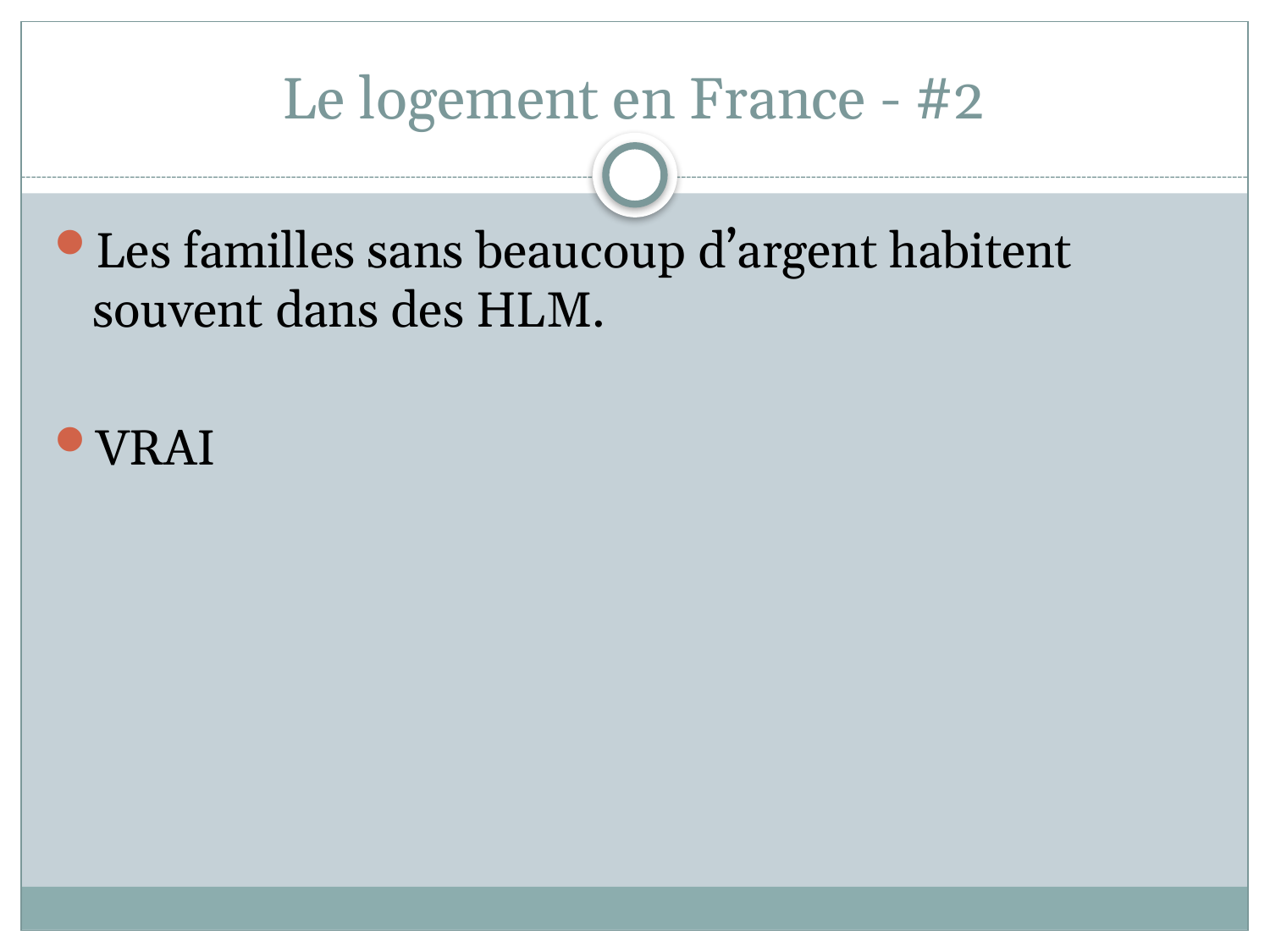

# Le logement en France - #2
Les familles sans beaucoup d’argent habitent souvent dans des HLM.

VRAI